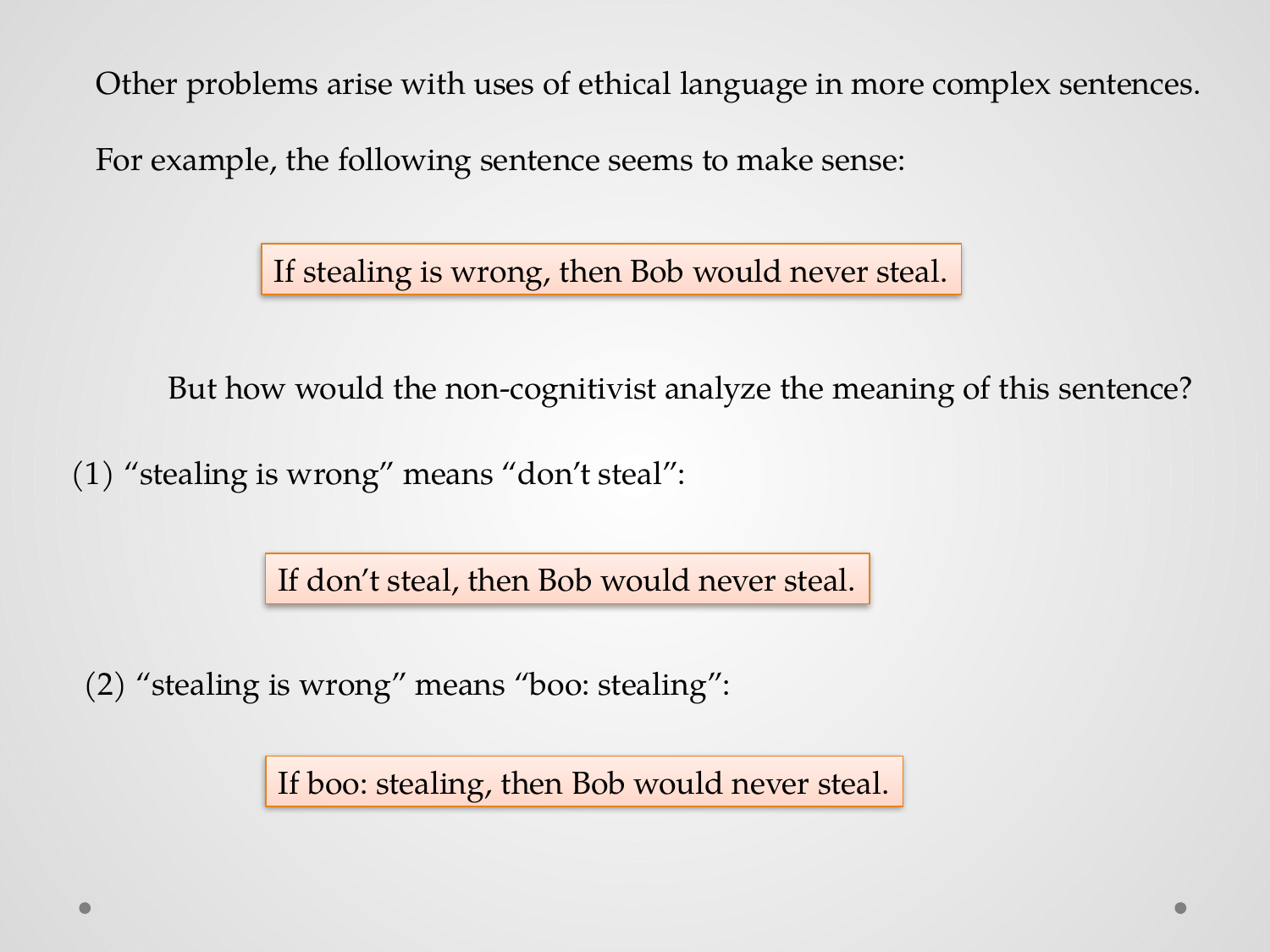

Other problems arise with uses of ethical language in more complex sentences.

For example, the following sentence seems to make sense:
If stealing is wrong, then Bob would never steal.
But how would the non-cognitivist analyze the meaning of this sentence?
(1) “stealing is wrong” means “don’t steal”:
If don’t steal, then Bob would never steal.
(2) “stealing is wrong” means “boo: stealing”:
If boo: stealing, then Bob would never steal.